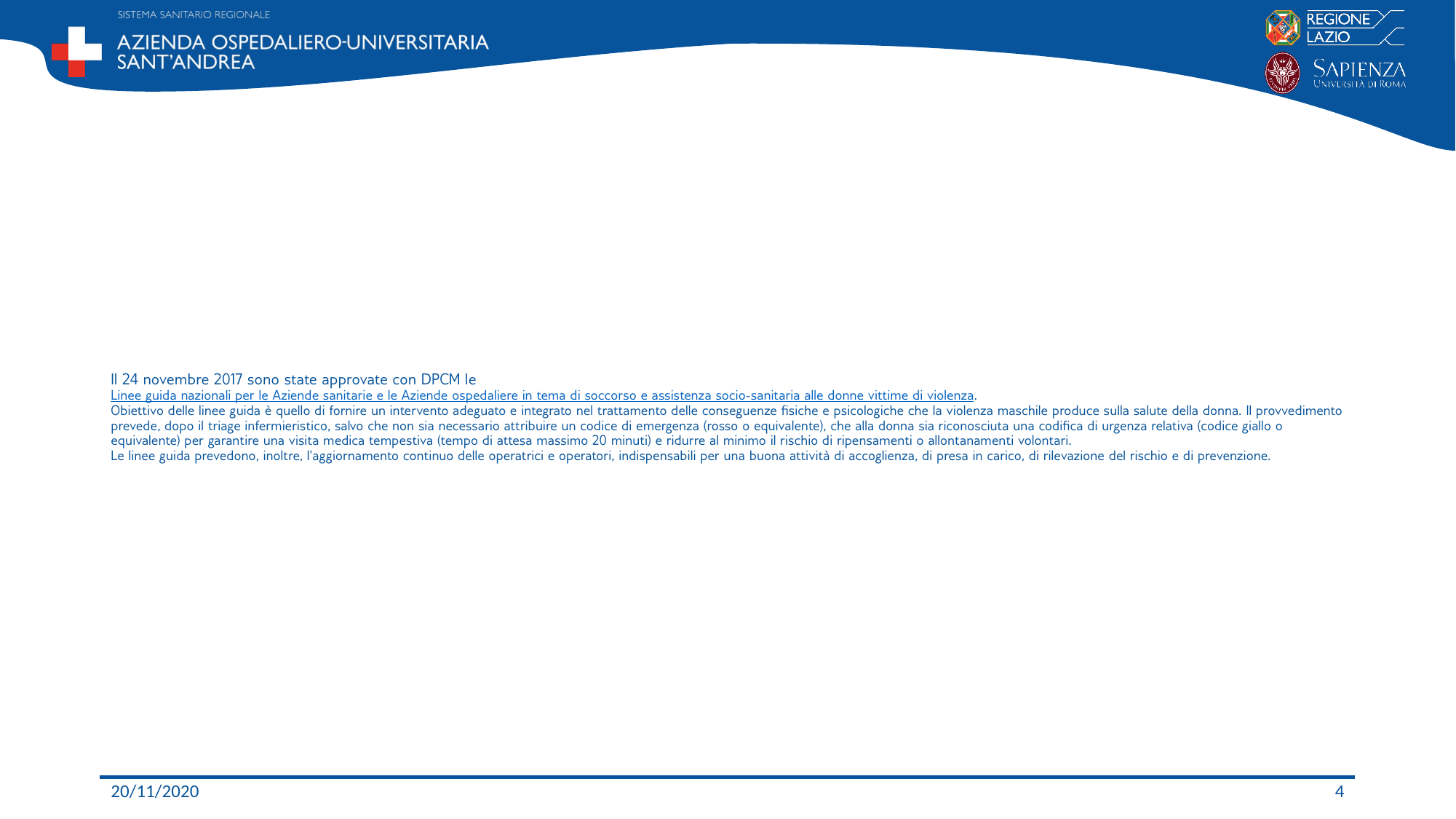

# Il 24 novembre 2017 sono state approvate con DPCM le Linee guida nazionali per le Aziende sanitarie e le Aziende ospedaliere in tema di soccorso e assistenza socio-sanitaria alle donne vittime di violenza.  Obiettivo delle linee guida è quello di fornire un intervento adeguato e integrato nel trattamento delle conseguenze fisiche e psicologiche che la violenza maschile produce sulla salute della donna. Il provvedimento prevede, dopo il triage infermieristico, salvo che non sia necessario attribuire un codice di emergenza (rosso o equivalente), che alla donna sia riconosciuta una codifica di urgenza relativa (codice giallo o equivalente) per garantire una visita medica tempestiva (tempo di attesa massimo 20 minuti) e ridurre al minimo il rischio di ripensamenti o allontanamenti volontari.  Le linee guida prevedono, inoltre, l'aggiornamento continuo delle operatrici e operatori, indispensabili per una buona attività di accoglienza, di presa in carico, di rilevazione del rischio e di prevenzione.
20/11/2020

4